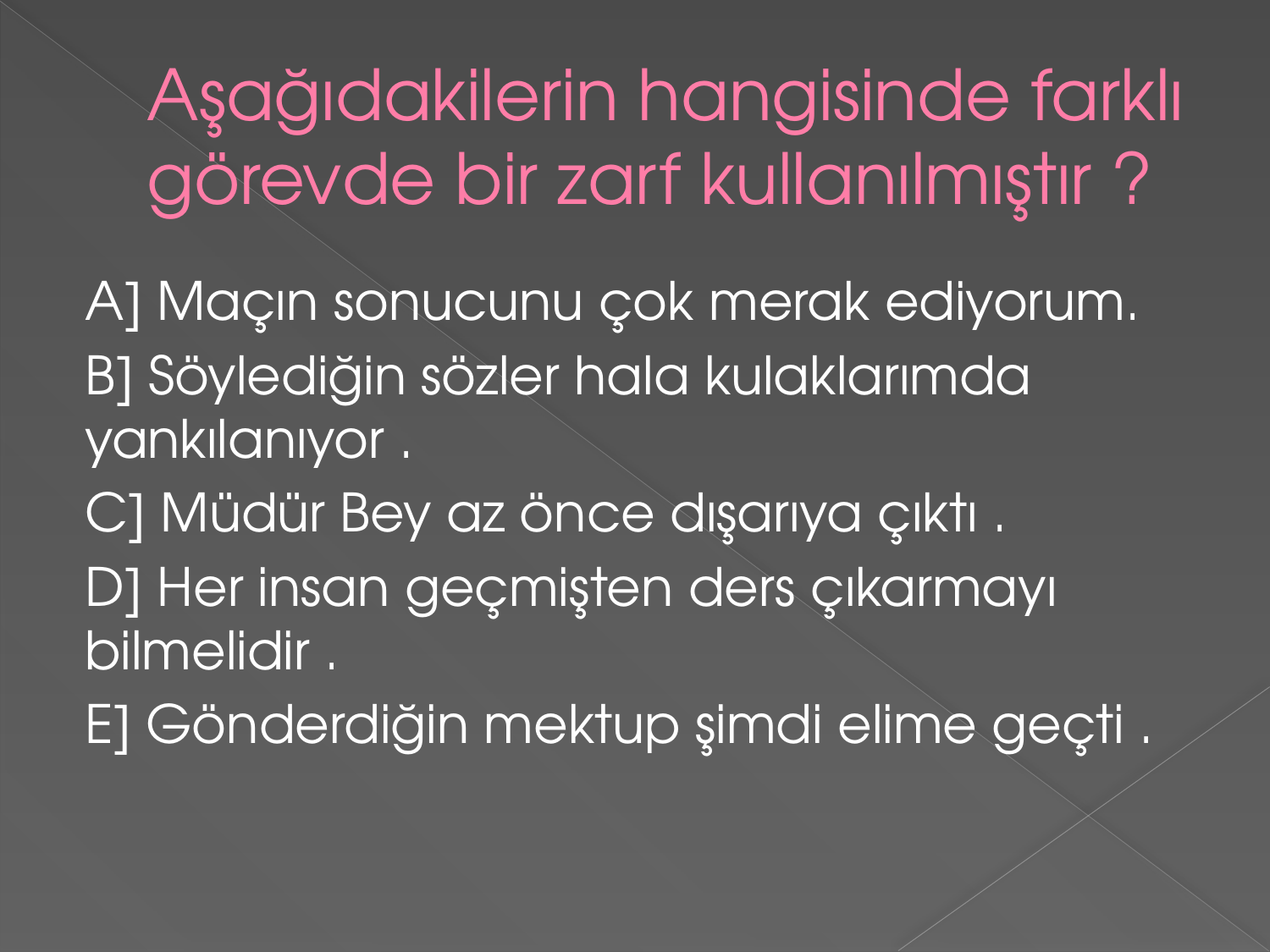

# Aşağıdakilerin hangisinde farklı görevde bir zarf kullanılmıştır ?
A] Maçın sonucunu çok merak ediyorum.
B] Söylediğin sözler hala kulaklarımda yankılanıyor .
C] Müdür Bey az önce dışarıya çıktı .
D] Her insan geçmişten ders çıkarmayı bilmelidir .
E] Gönderdiğin mektup şimdi elime geçti .